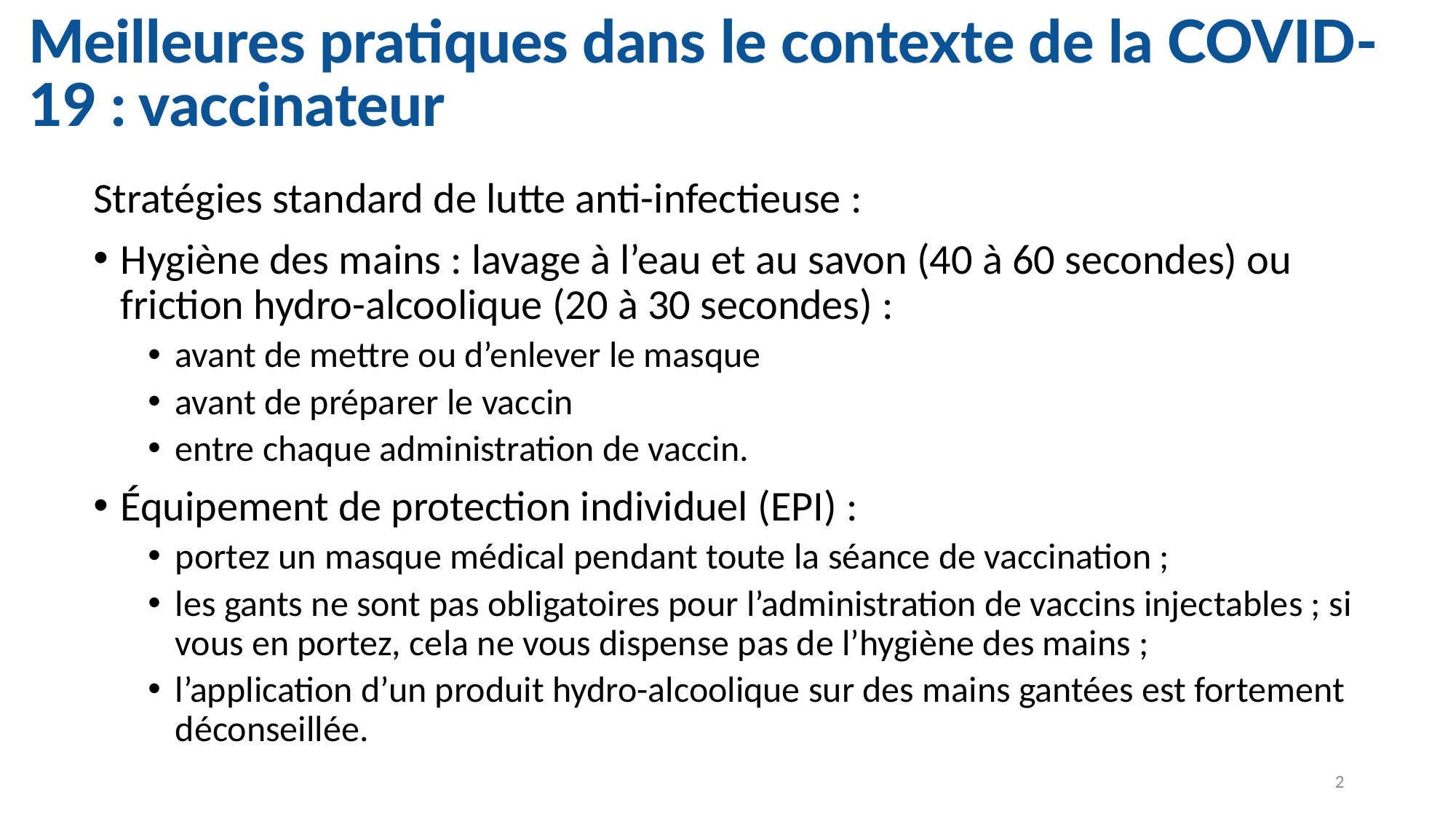

# Meilleures pratiques dans le contexte de la COVID-19 : vaccinateur
Stratégies standard de lutte anti-infectieuse :
Hygiène des mains : lavage à l’eau et au savon (40 à 60 secondes) ou friction hydro-alcoolique (20 à 30 secondes) :
avant de mettre ou d’enlever le masque
avant de préparer le vaccin
entre chaque administration de vaccin.
Équipement de protection individuel (EPI) :
portez un masque médical pendant toute la séance de vaccination ;
les gants ne sont pas obligatoires pour l’administration de vaccins injectables ; si vous en portez, cela ne vous dispense pas de l’hygiène des mains ;
l’application d’un produit hydro-alcoolique sur des mains gantées est fortement déconseillée.
2